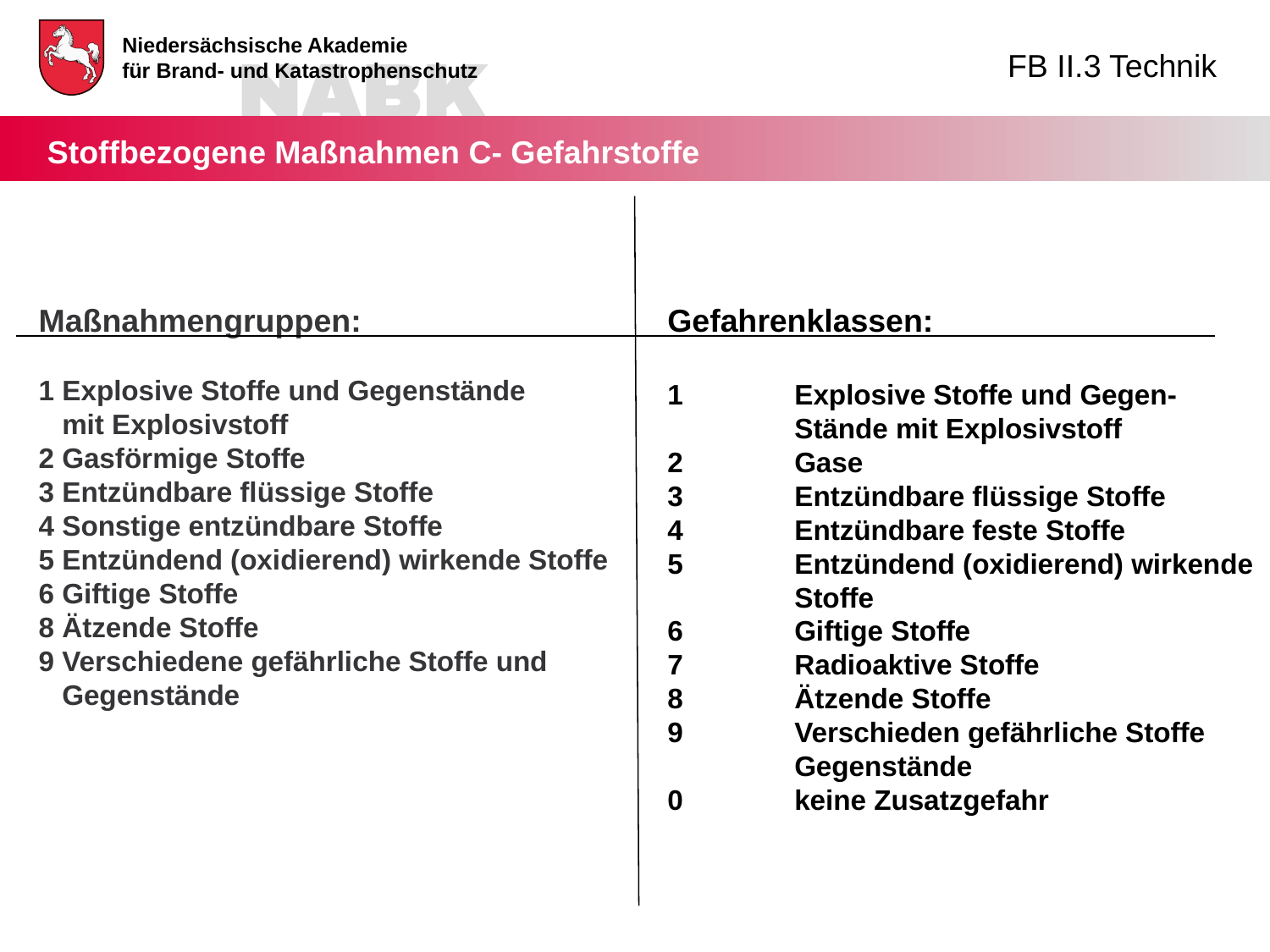

Gefahrenklassen:

1	Explosive Stoffe und Gegen-
	Stände mit Explosivstoff
2	Gase
3	Entzündbare flüssige Stoffe
4	Entzündbare feste Stoffe
5	Entzündend (oxidierend) wirkende
	Stoffe
6	Giftige Stoffe
7	Radioaktive Stoffe
8	Ätzende Stoffe
9	Verschieden gefährliche Stoffe
	Gegenstände
0	keine Zusatzgefahr
Maßnahmengruppen:

1 Explosive Stoffe und Gegenstände
   mit Explosivstoff
2 Gasförmige Stoffe
3 Entzündbare flüssige Stoffe
4 Sonstige entzündbare Stoffe
5 Entzündend (oxidierend) wirkende Stoffe
6 Giftige Stoffe
8 Ätzende Stoffe
9 Verschiedene gefährliche Stoffe und
   Gegenstände